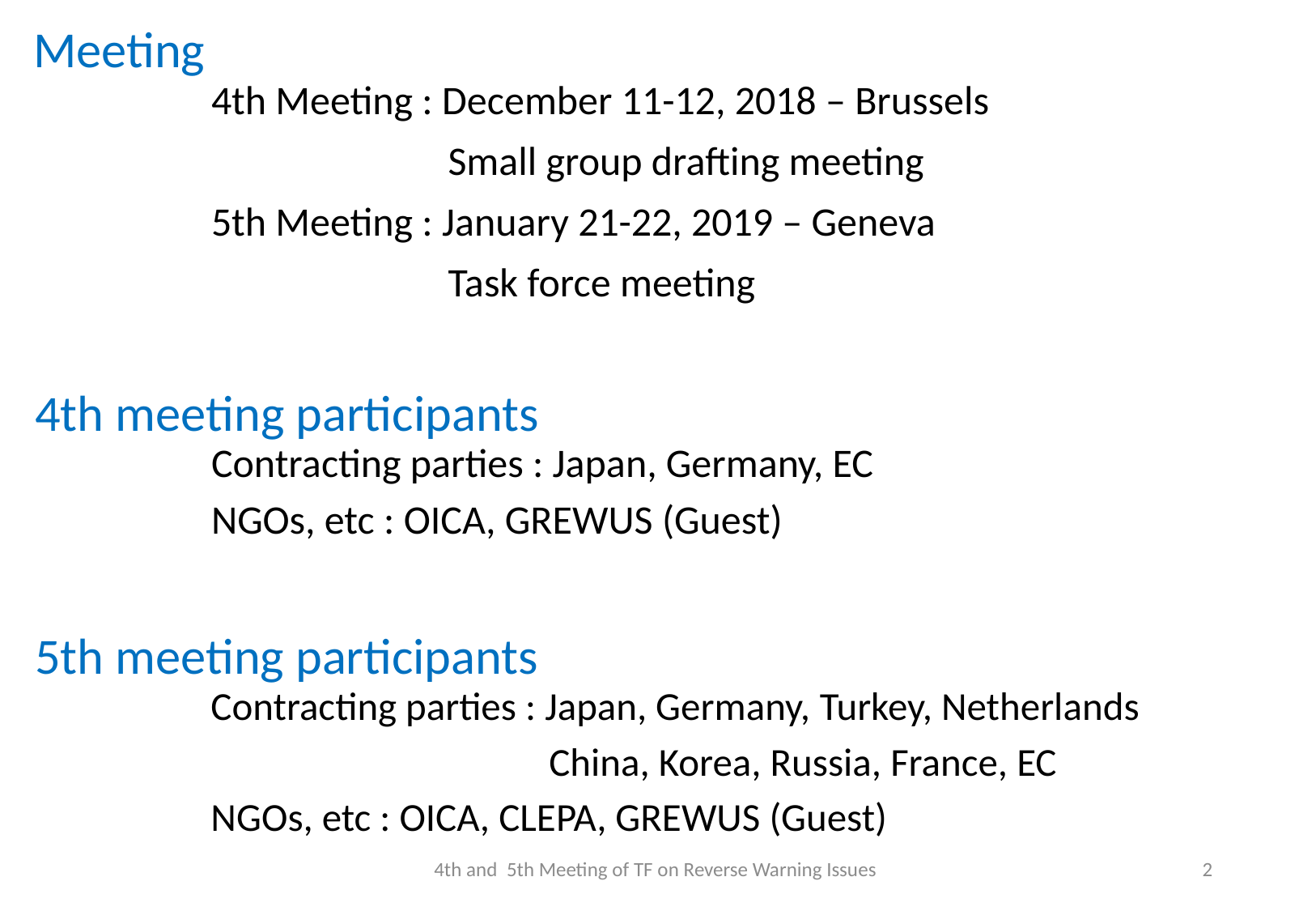

Meeting

  4th meeting participants

  5th meeting participants

4th Meeting : December 11-12, 2018 – Brussels
                          Small group drafting meeting
5th Meeting : January 21-22, 2019 – Geneva
                          Task force meeting
Contracting parties : Japan, Germany, EC
NGOs, etc : OICA, GREWUS (Guest)
Contracting parties : Japan, Germany, Turkey, Netherlands
                                      China, Korea, Russia, France, EC
NGOs, etc : OICA, CLEPA, GREWUS (Guest)
4th and  5th Meeting of TF on Reverse Warning Issues
2